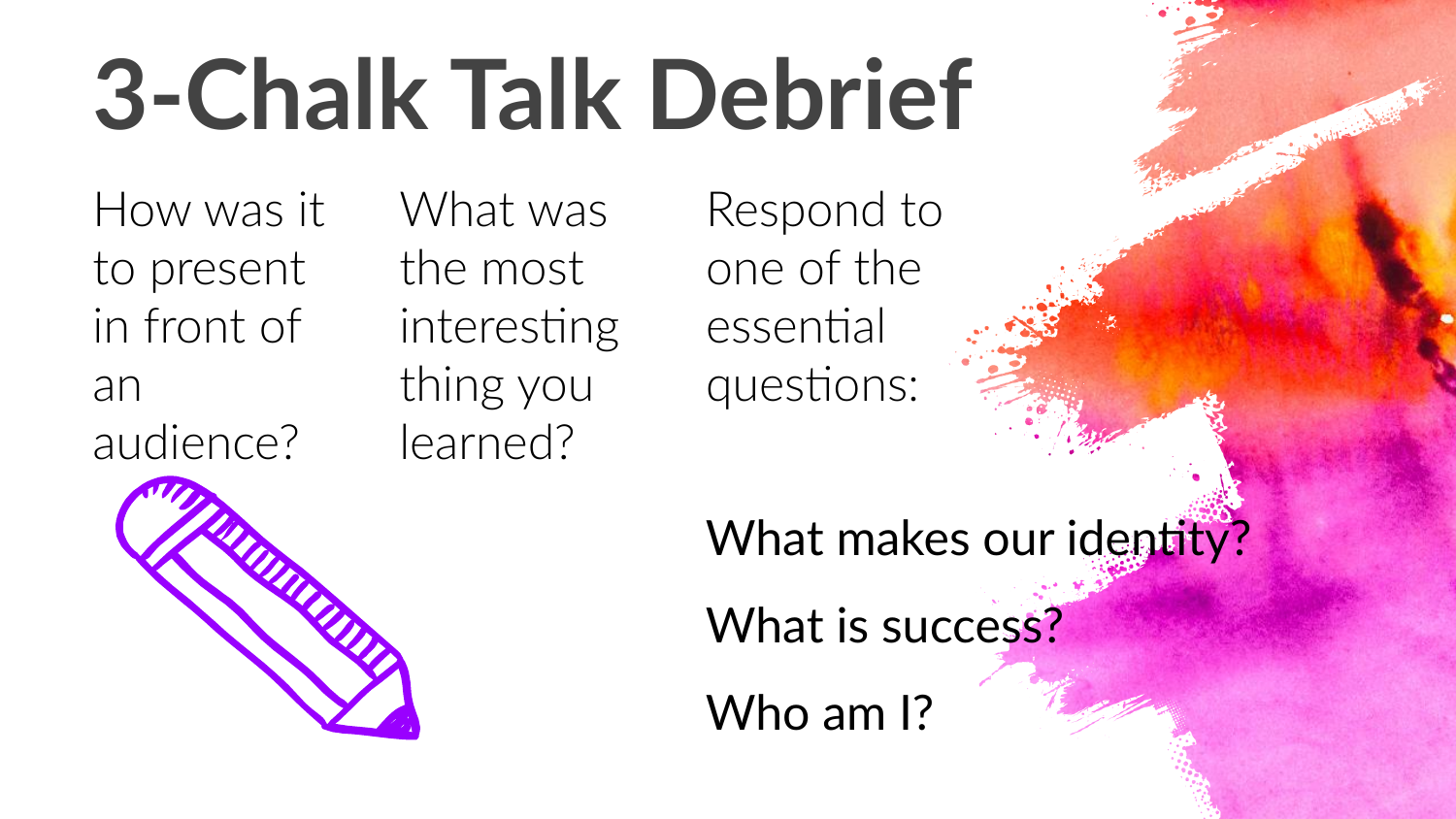

# 3-Chalk Talk Debrief
How was it to present in front of an audience?
What was the most interesting thing you learned?
Respond to one of the essential questions:

What makes our identity?
What is success?
Who am I?